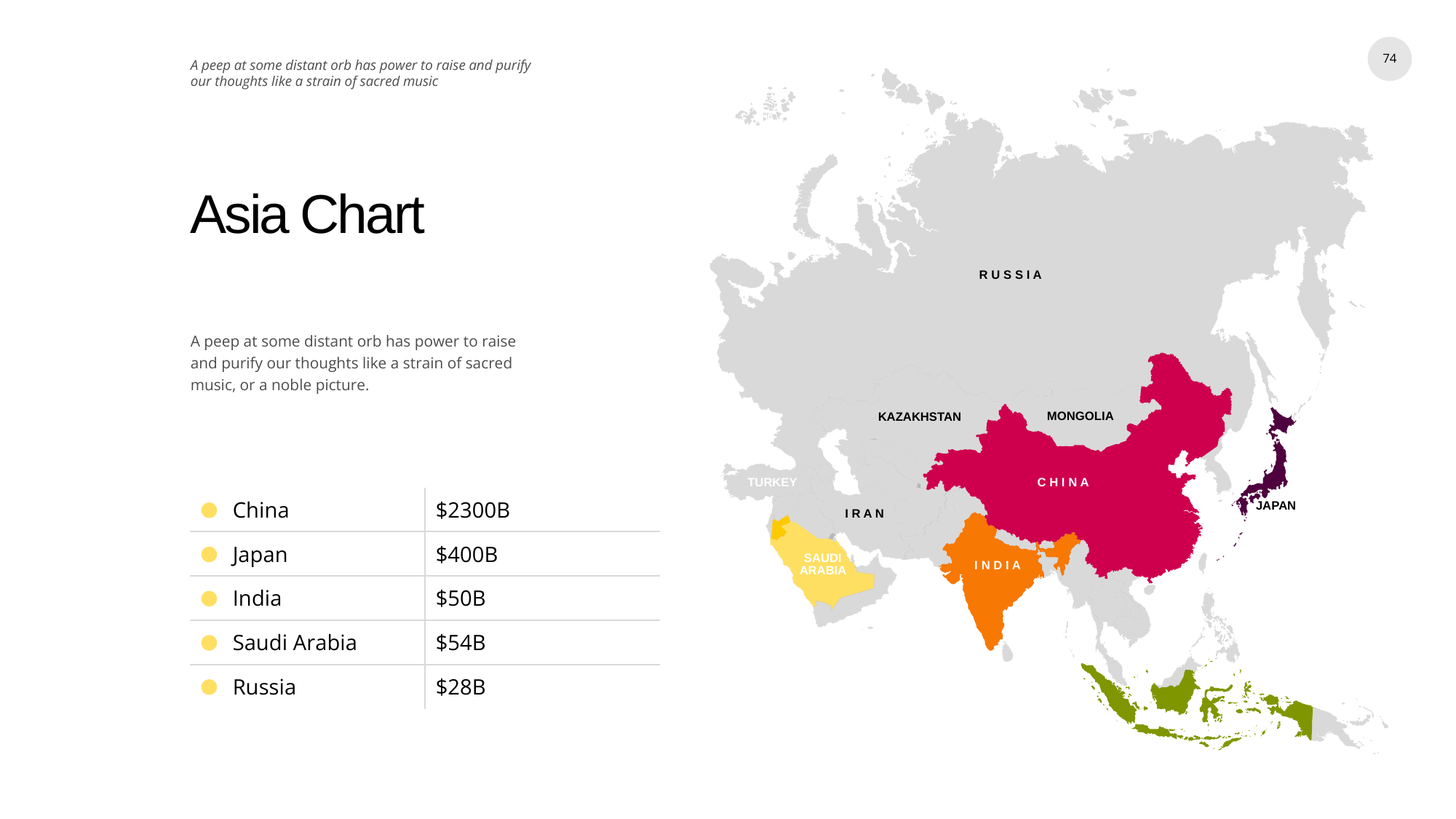

74
A peep at some distant orb has power to raise and purify our thoughts like a strain of sacred music

# Asia Chart
R U S S I A
A peep at some distant orb has power to raise and purify our thoughts like a strain of sacred music, or a noble picture.

MONGOLIA
KAZAKHSTAN

TURKEY
C H I N A

| China | $2300B |
| --- | --- |
| Japan | $400B |
| India | $50B |
| Saudi Arabia | $54B |
| Russia | $28B |

JAPAN

I R A N

SAUDI

I N D I A
ARABIA